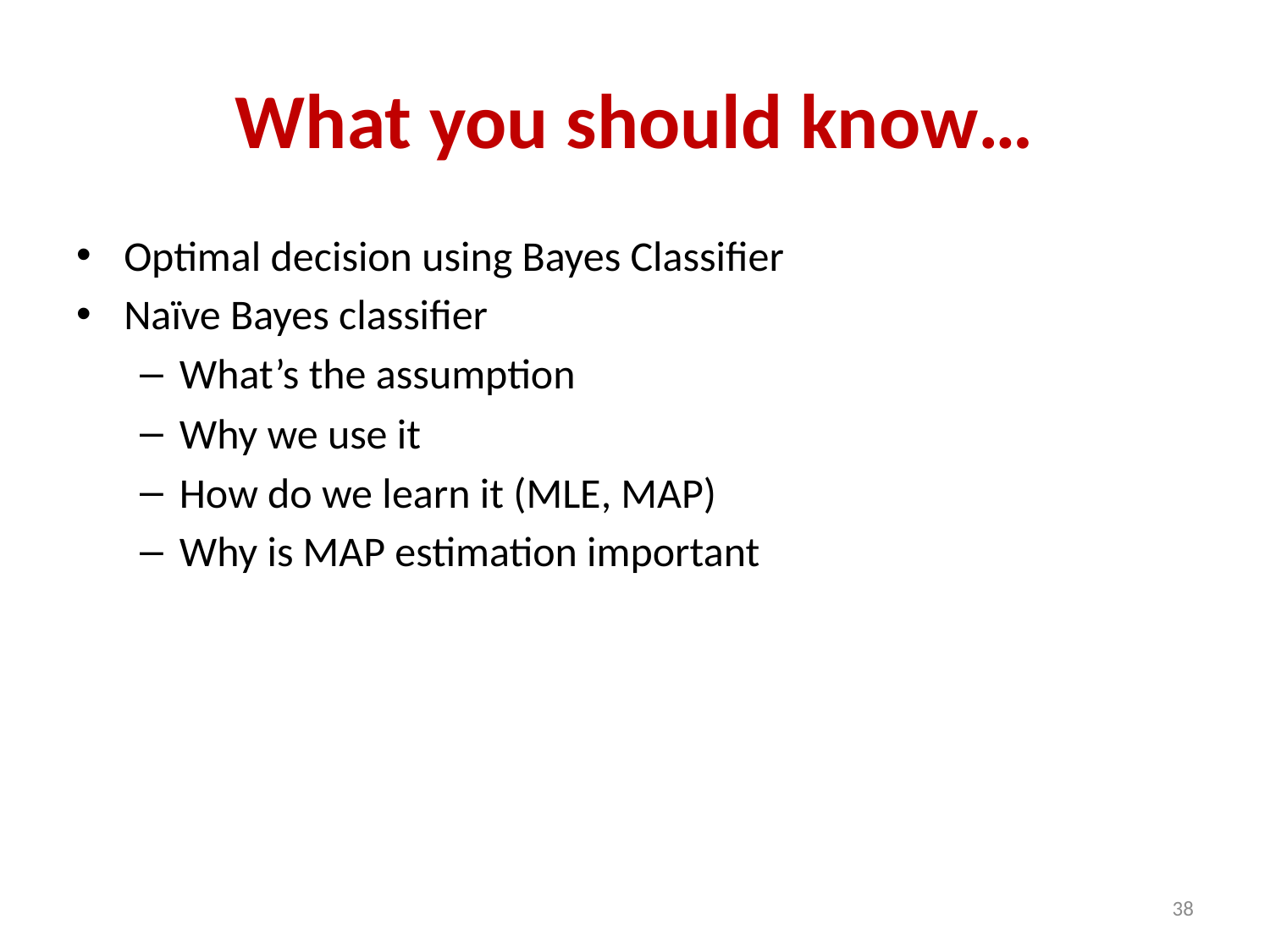

# What you should know…
Optimal decision using Bayes Classifier
Naïve Bayes classifier
What’s the assumption
Why we use it
How do we learn it (MLE, MAP)
Why is MAP estimation important
38